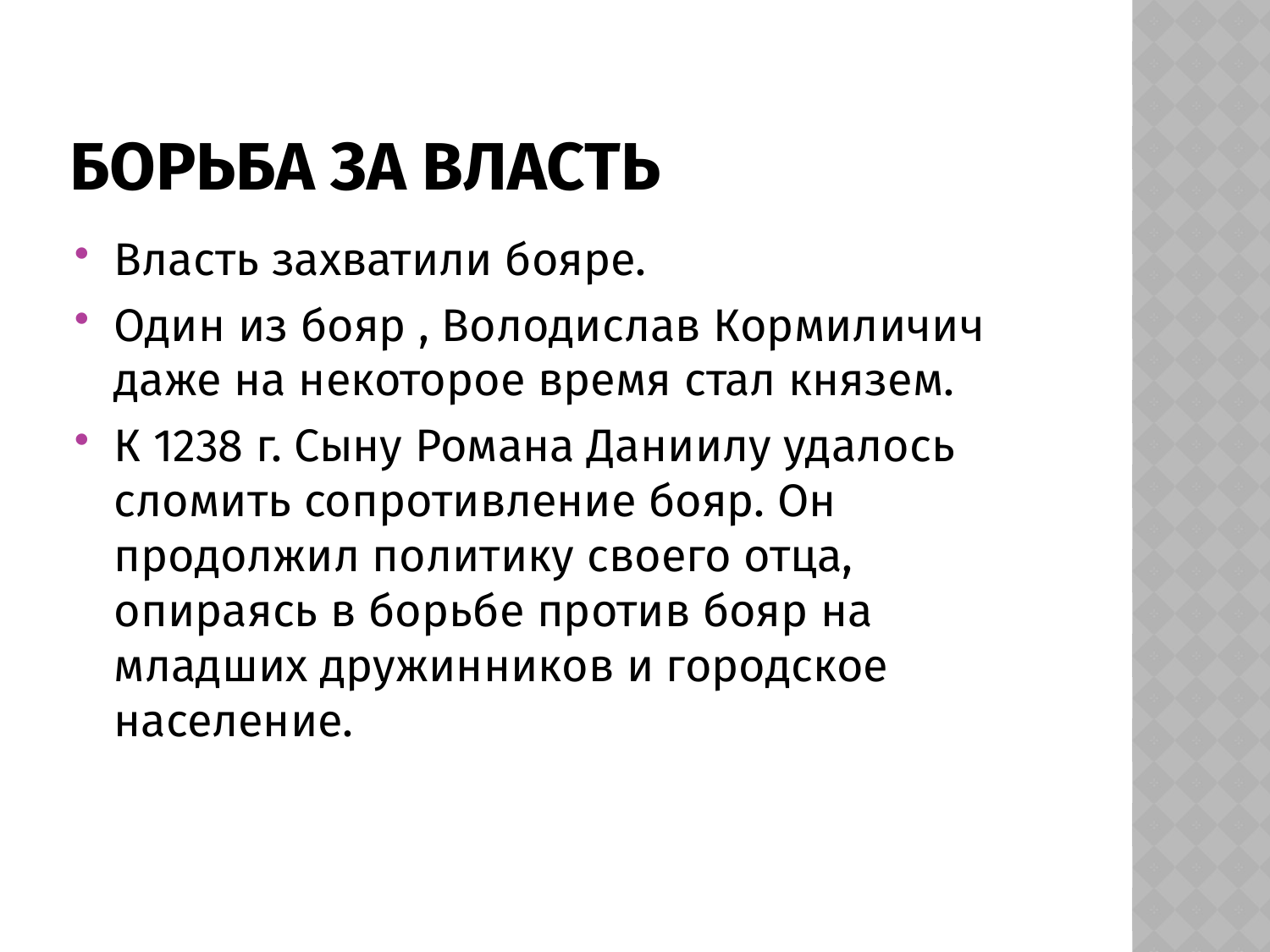

# Борьба за власть
Власть захватили бояре.
Один из бояр , Володислав Кормиличич даже на некоторое время стал князем.
К 1238 г. Сыну Романа Даниилу удалось сломить сопротивление бояр. Он продолжил политику своего отца, опираясь в борьбе против бояр на младших дружинников и городское население.